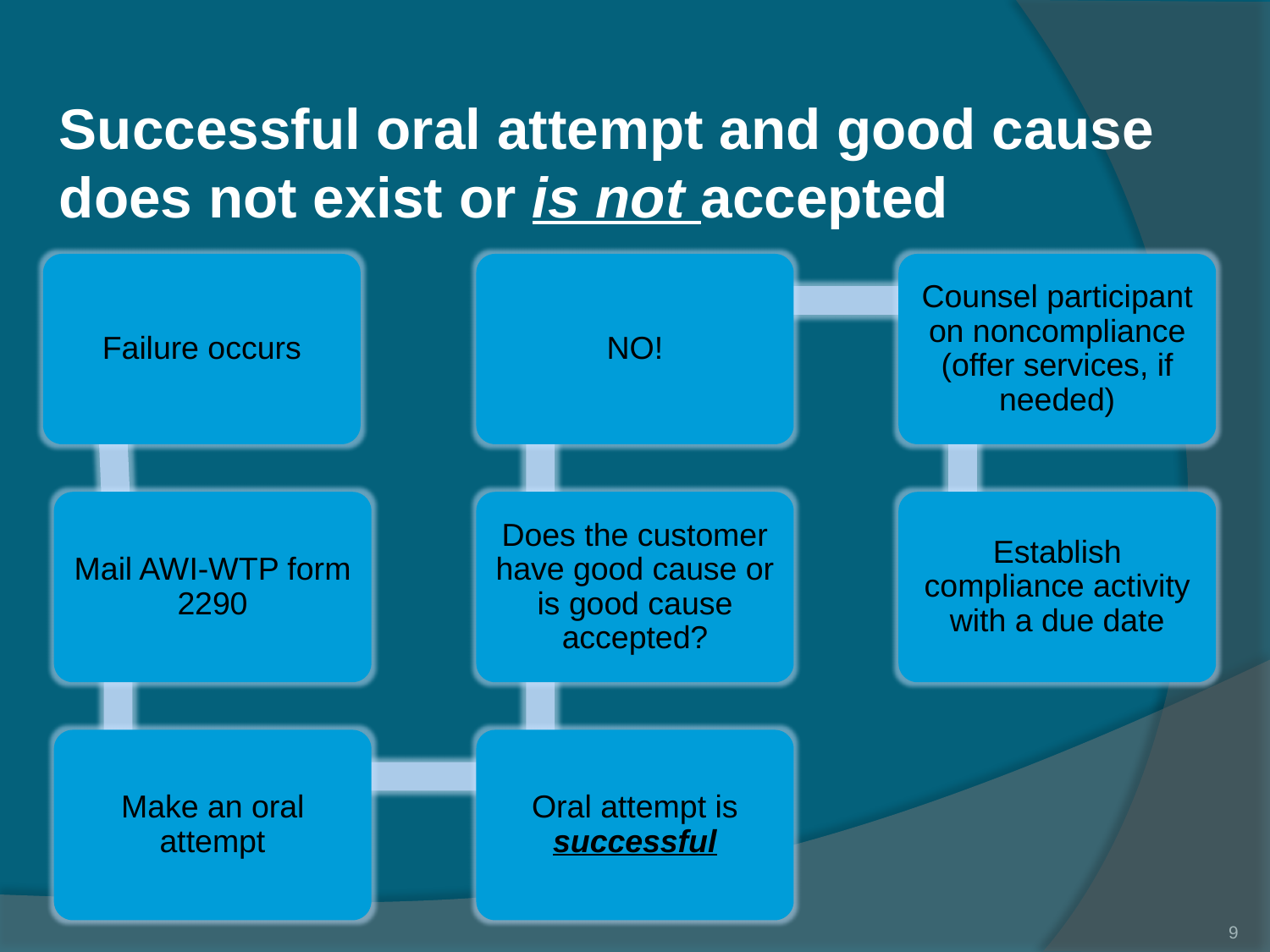

# Successful oral attempt and good cause does not exist or is not accepted
Failure occurs
Mail AWI-WTP form 2290
Make an oral attempt
Oral attempt is successful
Does the customer have good cause or is good cause accepted?
NO!
Counsel participant on noncompliance (offer services, if needed)
Establish compliance activity with a due date
9